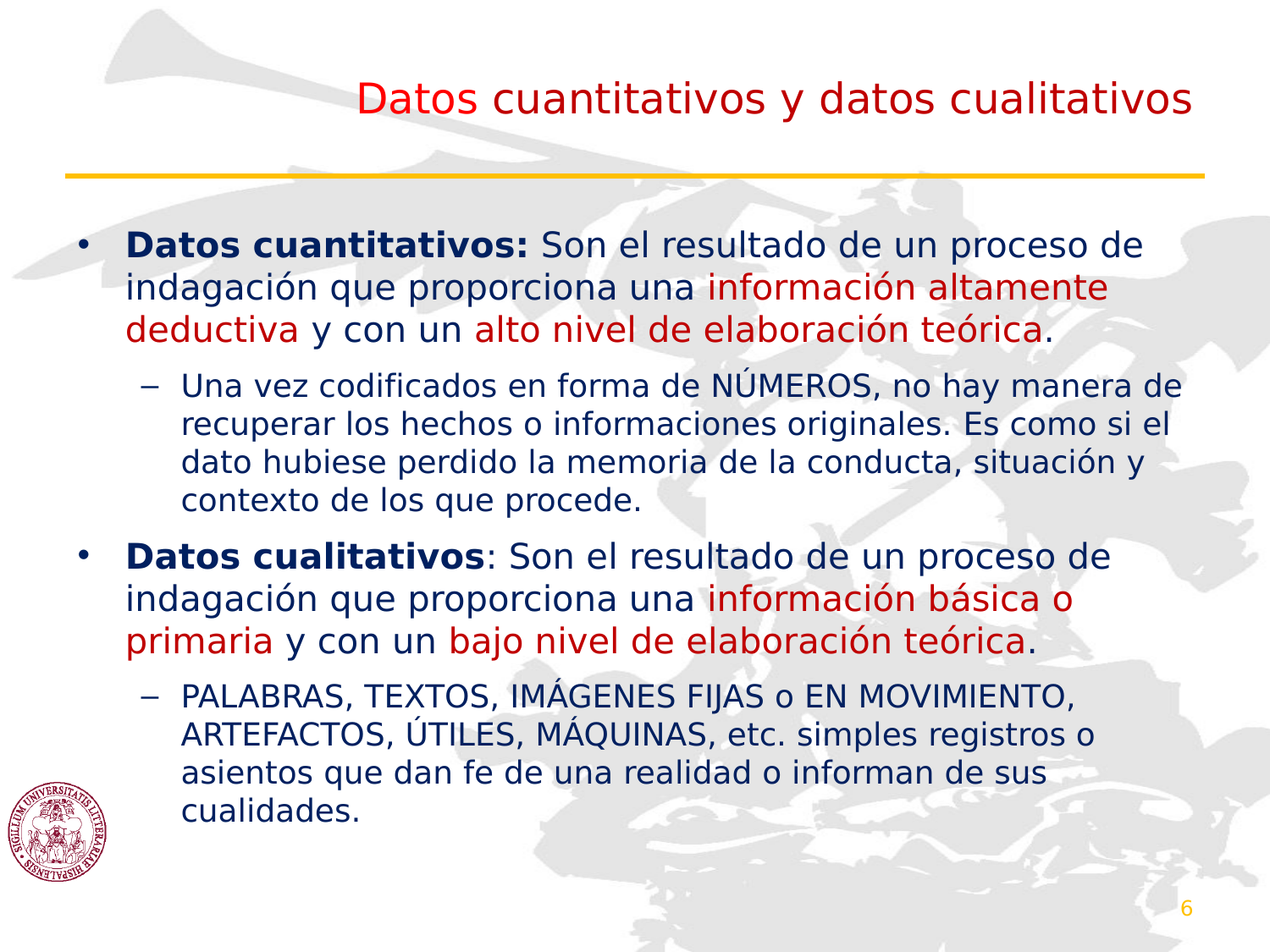

# Datos cuantitativos y datos cualitativos
Datos cuantitativos: Son el resultado de un proceso de indagación que proporciona una información altamente deductiva y con un alto nivel de elaboración teórica.
Una vez codificados en forma de NÚMEROS, no hay manera de recuperar los hechos o informaciones originales. Es como si el dato hubiese perdido la memoria de la conducta, situación y contexto de los que procede.
Datos cualitativos: Son el resultado de un proceso de indagación que proporciona una información básica o primaria y con un bajo nivel de elaboración teórica.
PALABRAS, TEXTOS, IMÁGENES FIJAS o EN MOVIMIENTO, ARTEFACTOS, ÚTILES, MÁQUINAS, etc. simples registros o asientos que dan fe de una realidad o informan de sus cualidades.

6